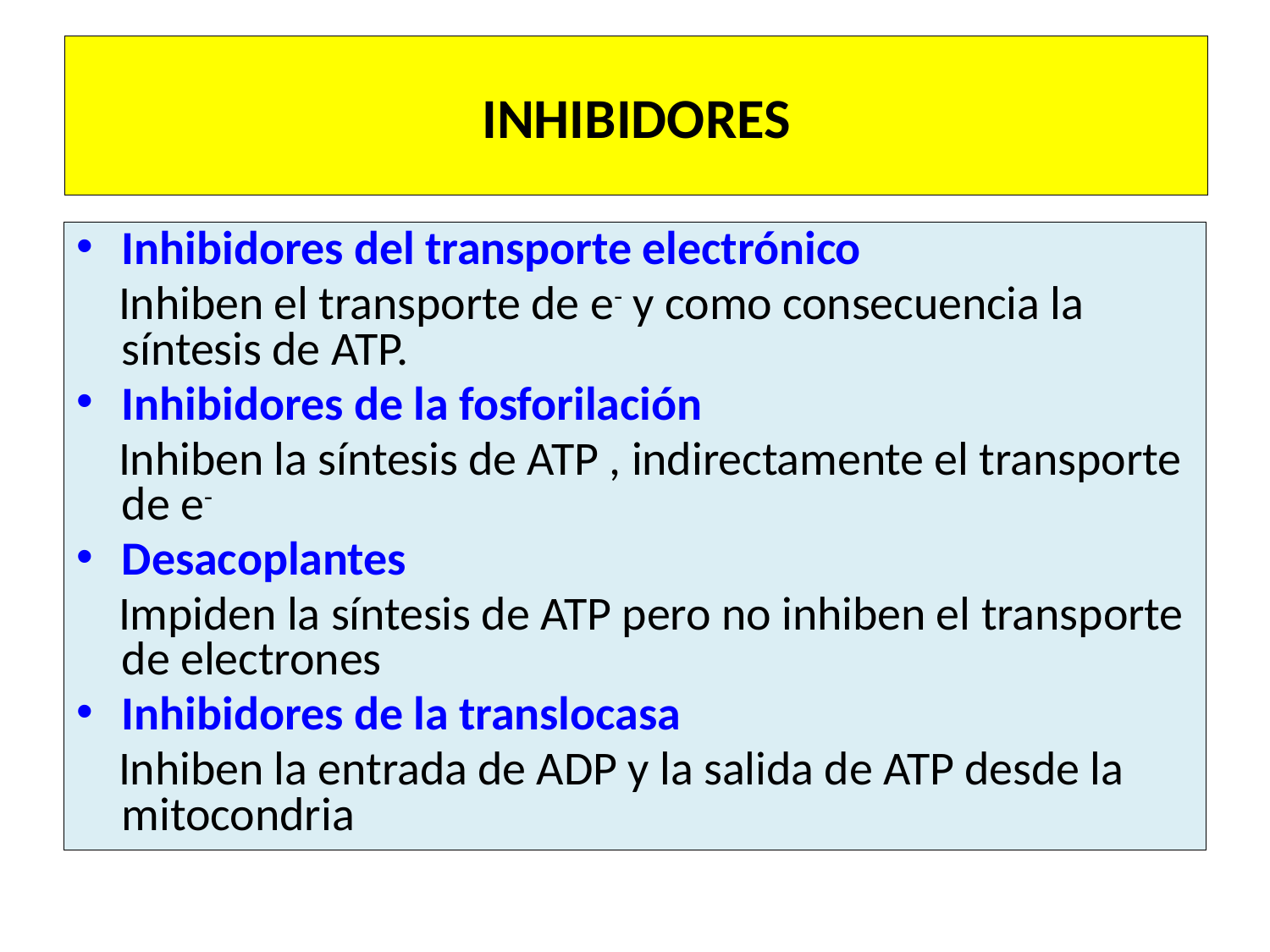

# INHIBIDORES
Inhibidores del transporte electrónico
    Inhiben el transporte de e- y como consecuencia la síntesis de ATP.
Inhibidores de la fosforilación
    Inhiben la síntesis de ATP , indirectamente el transporte de e-
Desacoplantes
    Impiden la síntesis de ATP pero no inhiben el transporte de electrones
Inhibidores de la translocasa
    Inhiben la entrada de ADP y la salida de ATP desde la mitocondria